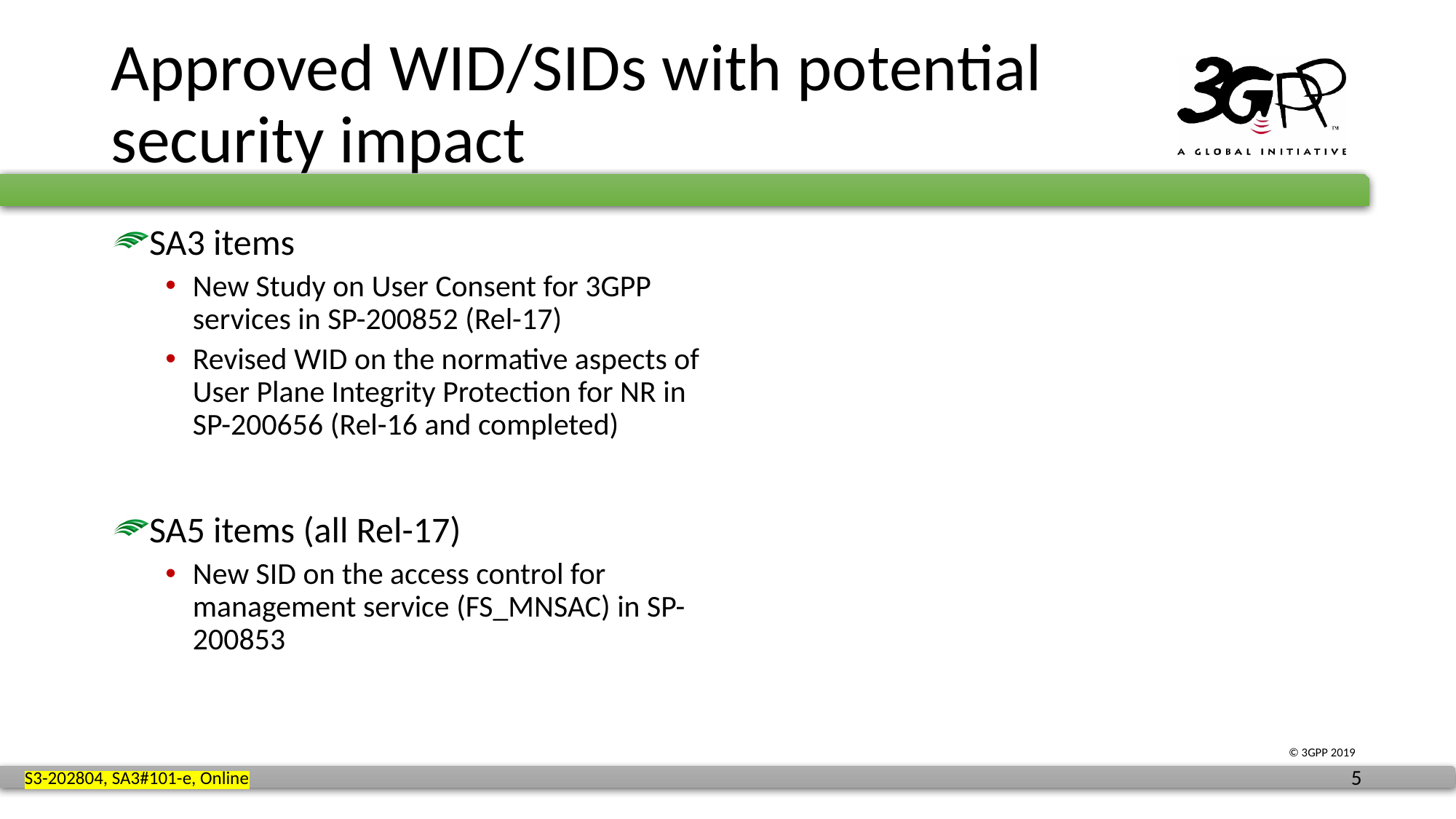

# Approved WID/SIDs with potential security impact
SA3 items
New Study on User Consent for 3GPP services in SP-200852 (Rel-17)
Revised WID on the normative aspects of User Plane Integrity Protection for NR in SP-200656 (Rel-16 and completed)

SA5 items (all Rel-17)
New SID on the access control for management service (FS_MNSAC) in SP-200853